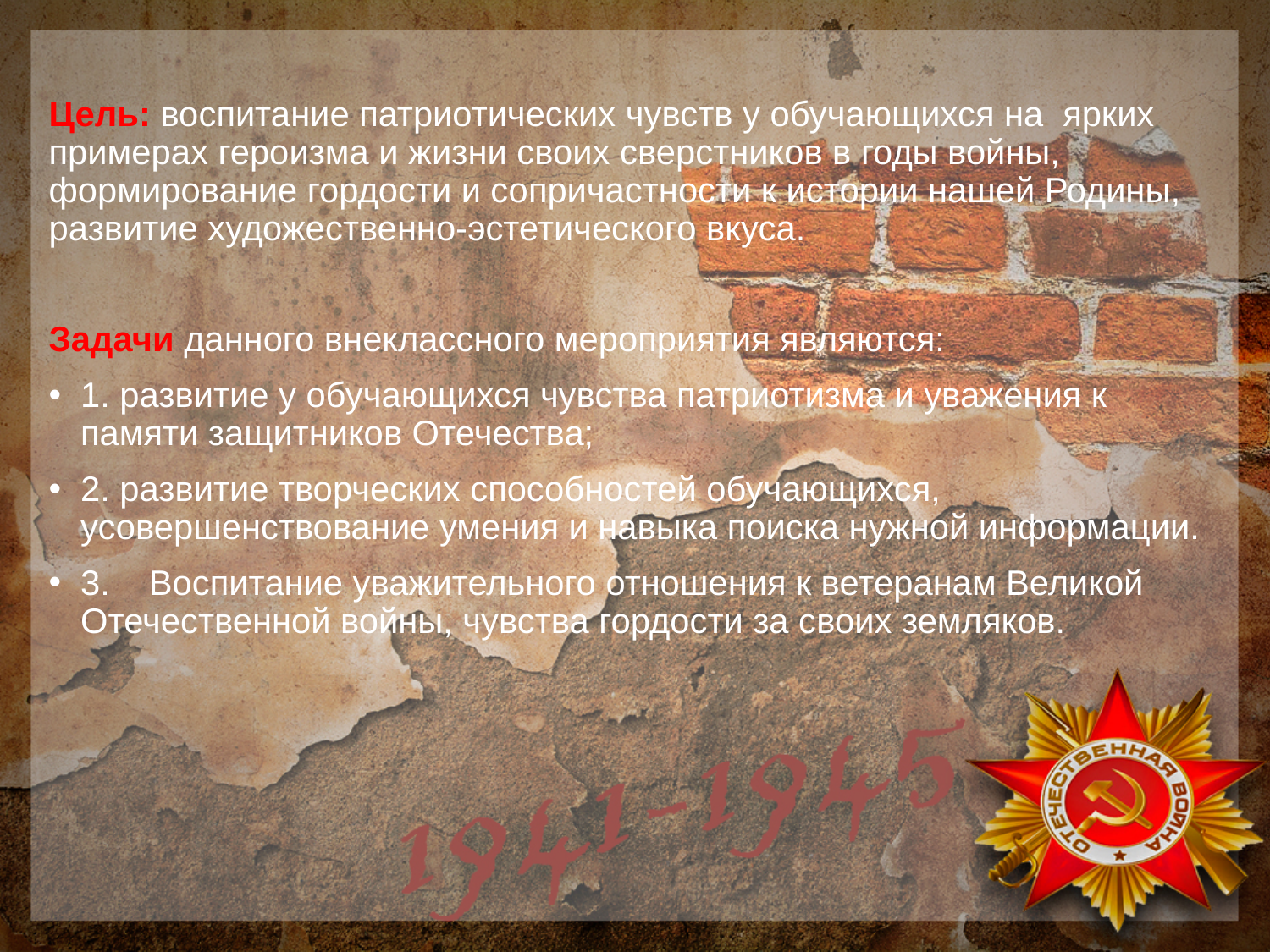

Цель: воспитание патриотических чувств у обучающихся на  ярких примерах героизма и жизни своих сверстников в годы войны, формирование гордости и сопричастности к истории нашей Родины, развитие художественно-эстетического вкуса.

Задачи данного внеклассного мероприятия являются:
1. развитие у обучающихся чувства патриотизма и уважения к памяти защитников Отечества;
2. развитие творческих способностей обучающихся, усовершенствование умения и навыка поиска нужной информации.
3.    Воспитание уважительного отношения к ветеранам Великой Отечественной войны, чувства гордости за своих земляков.